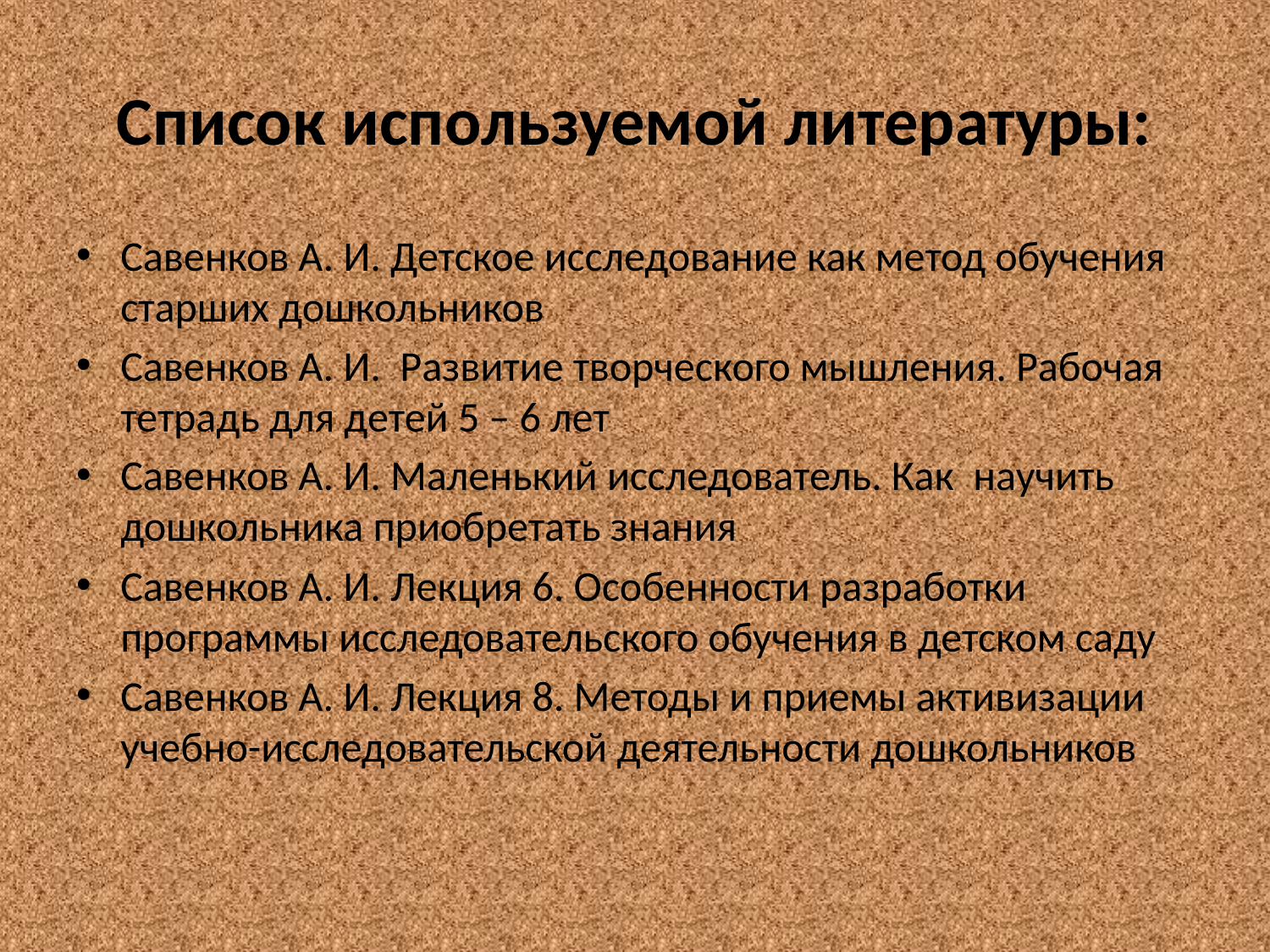

# Список используемой литературы:
Савенков А. И. Детское исследование как метод обучения старших дошкольников
Савенков А. И.  Развитие творческого мышления. Рабочая тетрадь для детей 5 – 6 лет
Савенков А. И. Маленький исследователь. Как  научить дошкольника приобретать знания
Савенков А. И. Лекция 6. Особенности разработки программы исследовательского обучения в детском саду
Савенков А. И. Лекция 8. Методы и приемы активизации учебно-исследовательской деятельности дошкольников